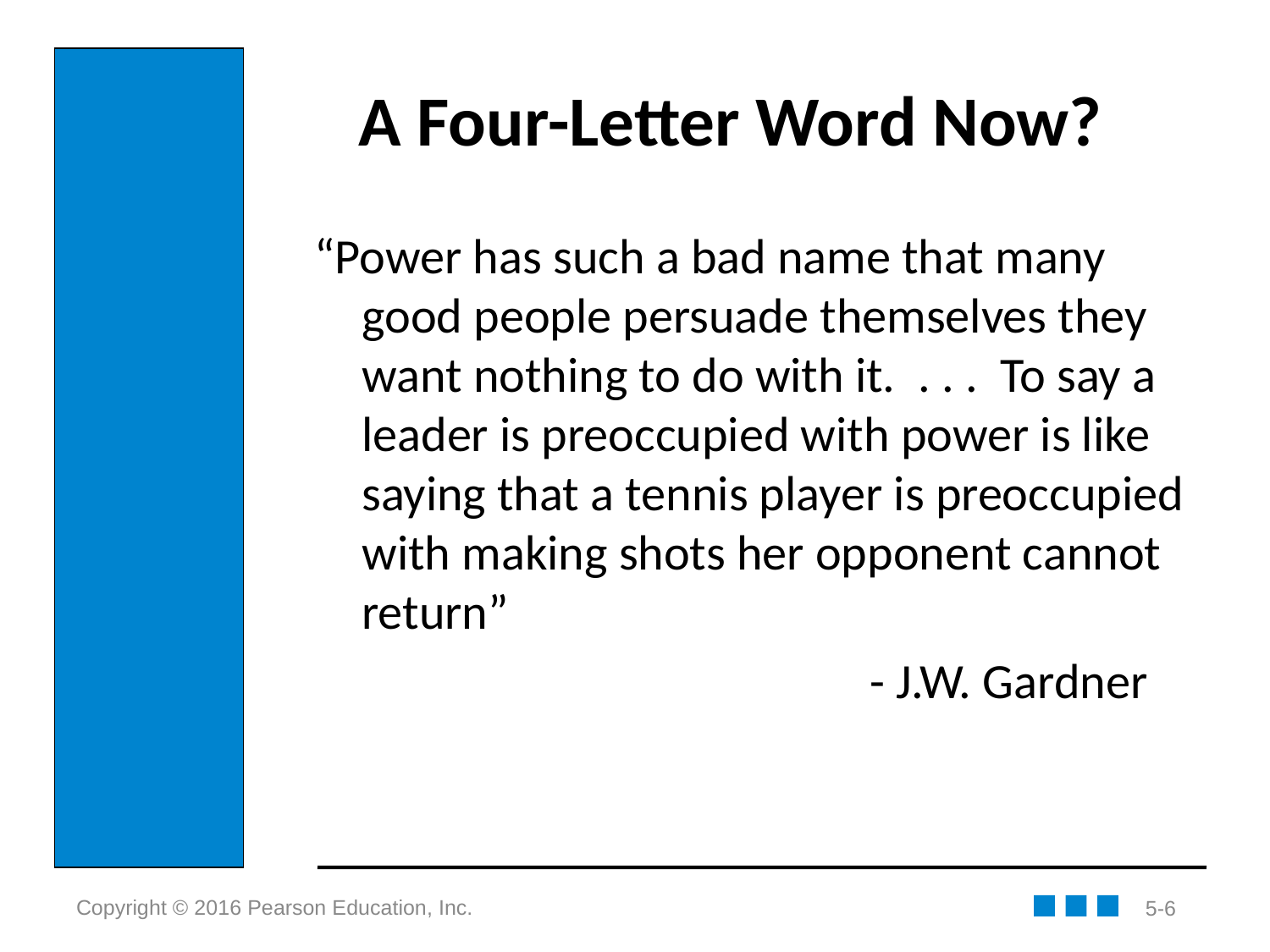

# A Four-Letter Word Now?

“Power has such a bad name that many good people persuade themselves they want nothing to do with it.  . . .  To say a leader is preoccupied with power is like saying that a tennis player is preoccupied with making shots her opponent cannot return”
					- J.W. Gardner

5-6
Copyright © 2016 Pearson Education, Inc.